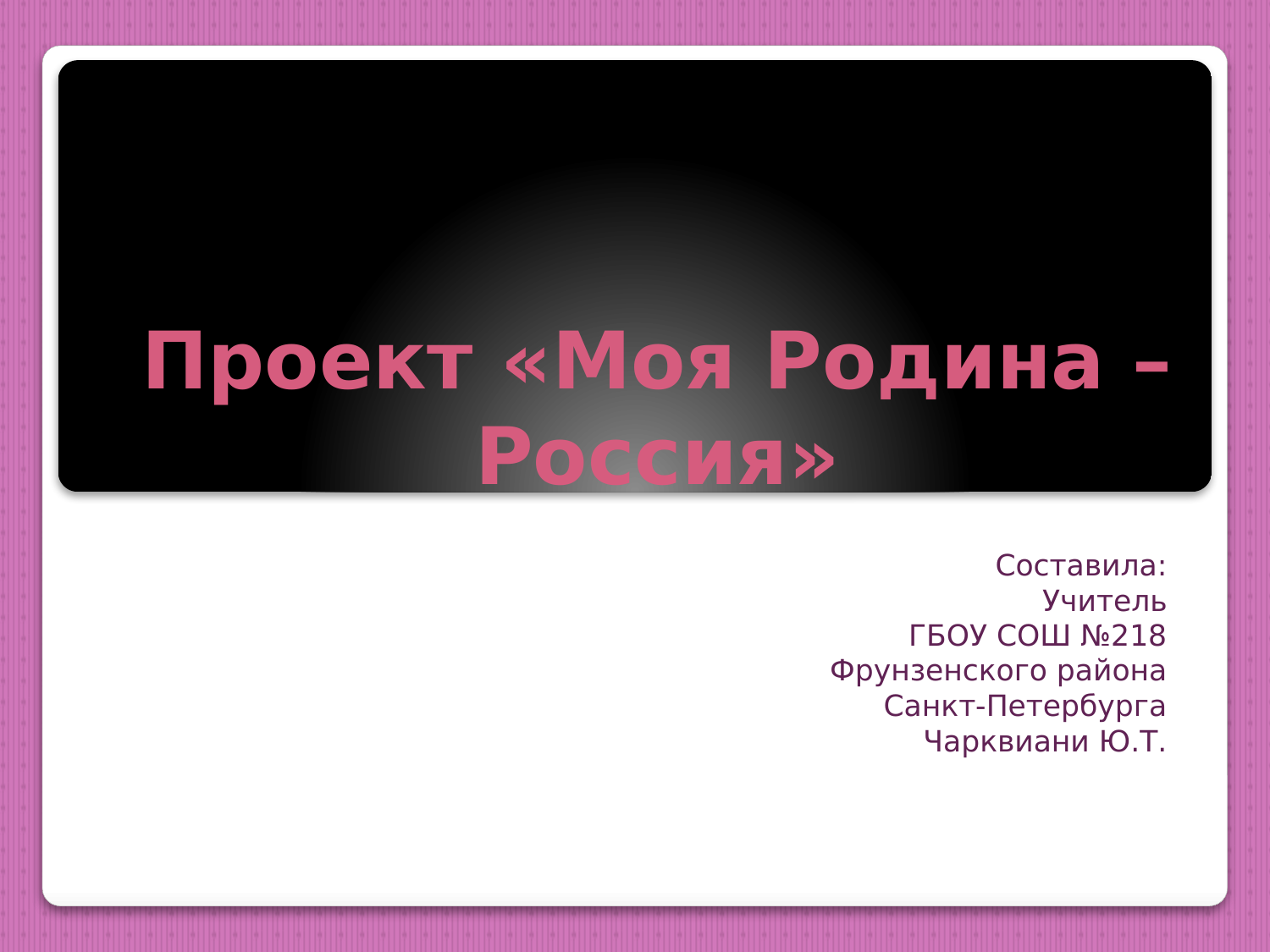

# Проект «Моя Родина – Россия»

Составила:
Учитель
ГБОУ СОШ №218
Фрунзенского района
Санкт-Петербурга
Чарквиани Ю.Т.